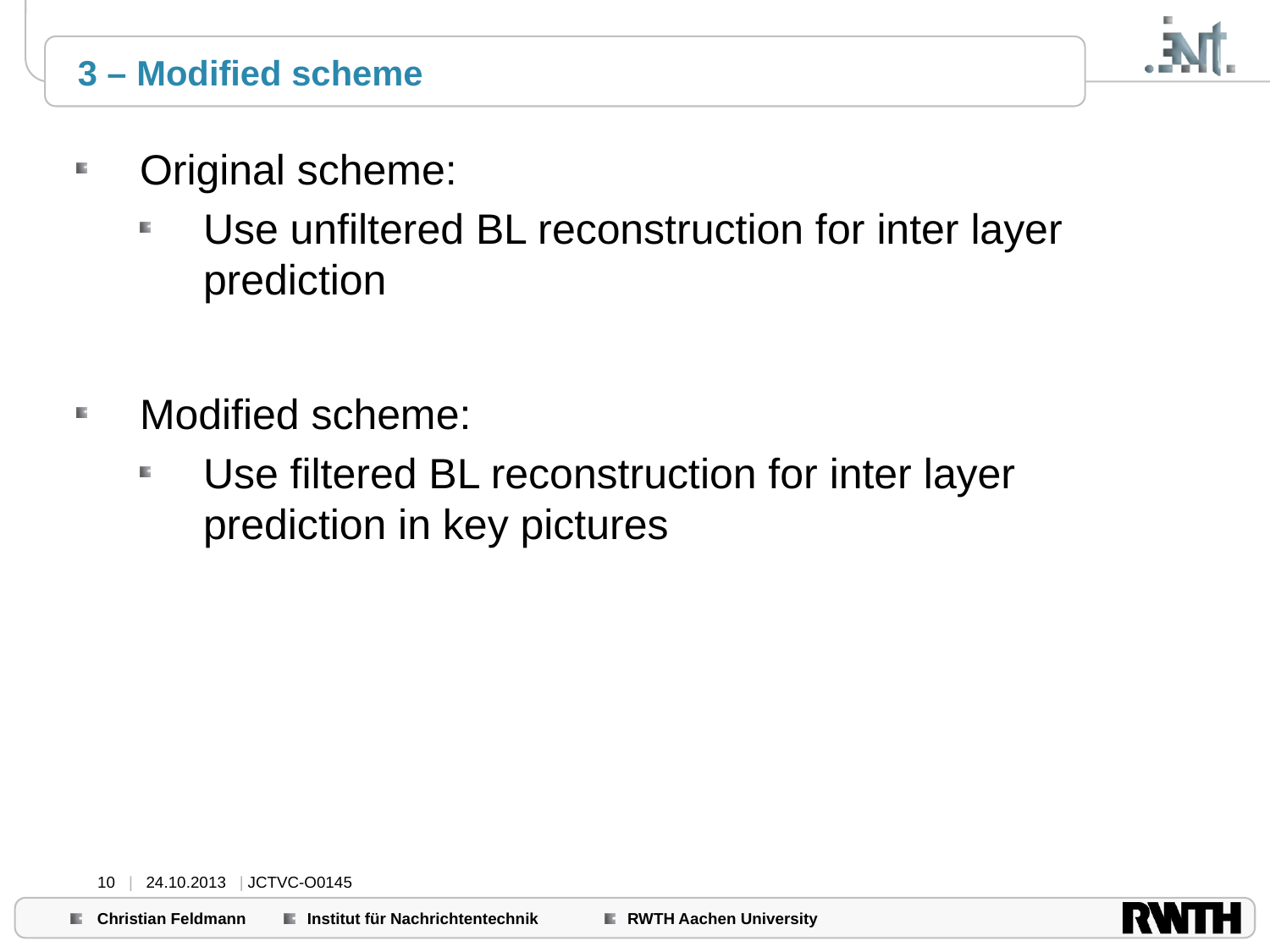

# 3 – Modified scheme
Original scheme:
Use unfiltered BL reconstruction for inter layer prediction

Modified scheme:
Use filtered BL reconstruction for inter layer prediction in key pictures
10   |   24.10.2013   | JCTVC-O0145